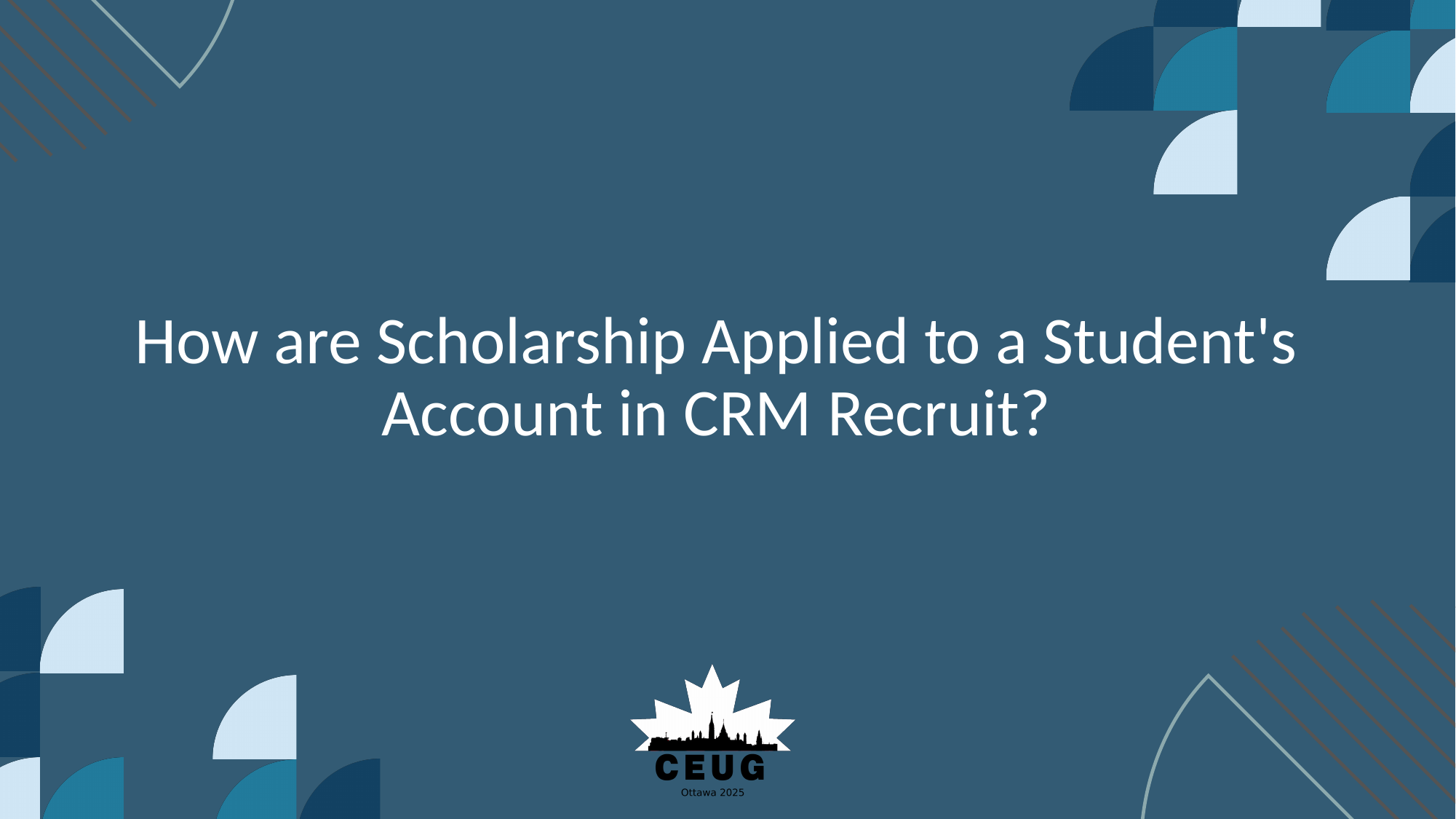

# How are Scholarship Applied to a Student's Account in CRM Recruit?